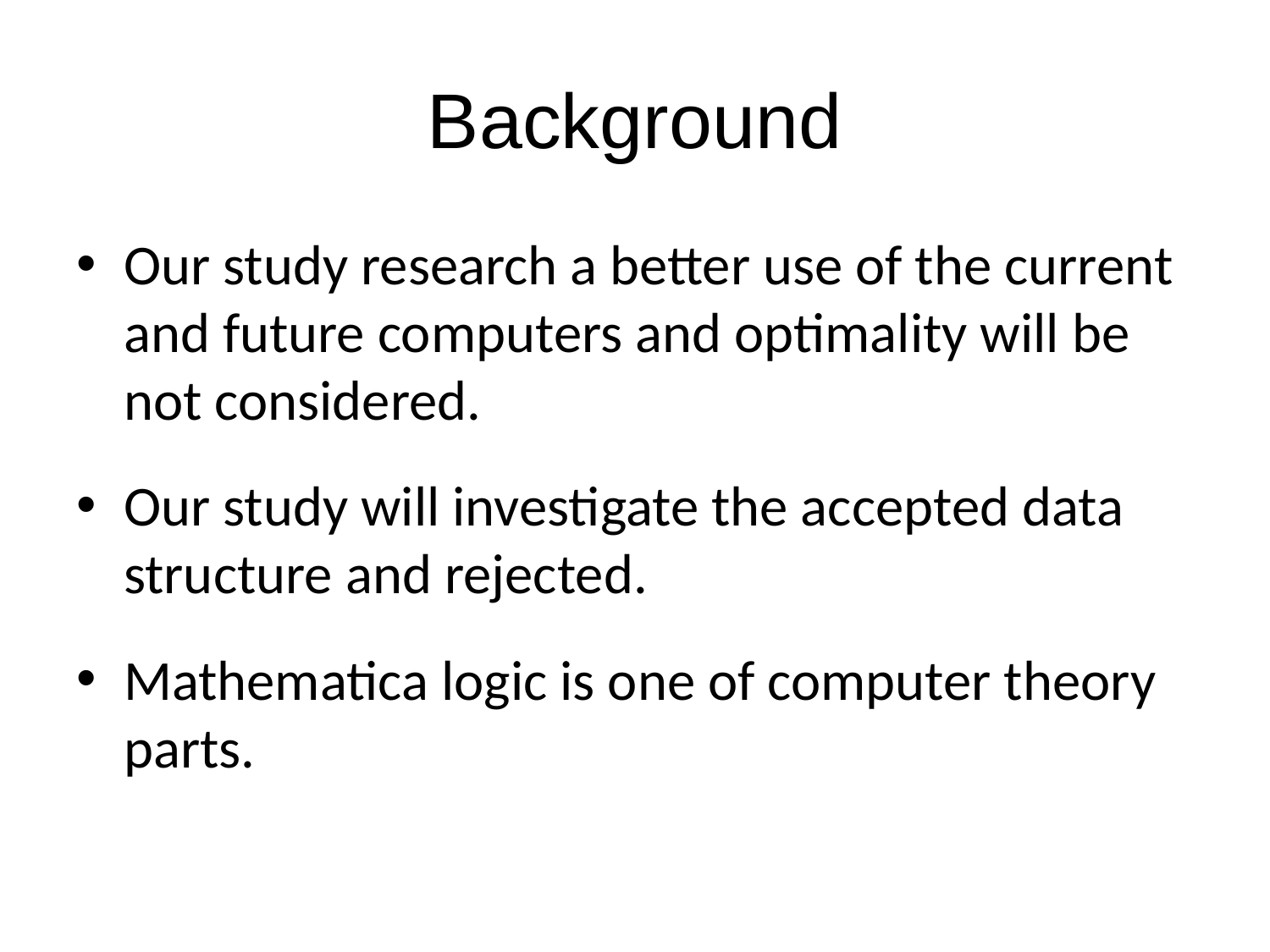

# Background
Our study research a better use of the current and future computers and optimality will be not considered.

Our study will investigate the accepted data structure and rejected.

Mathematica logic is one of computer theory parts.